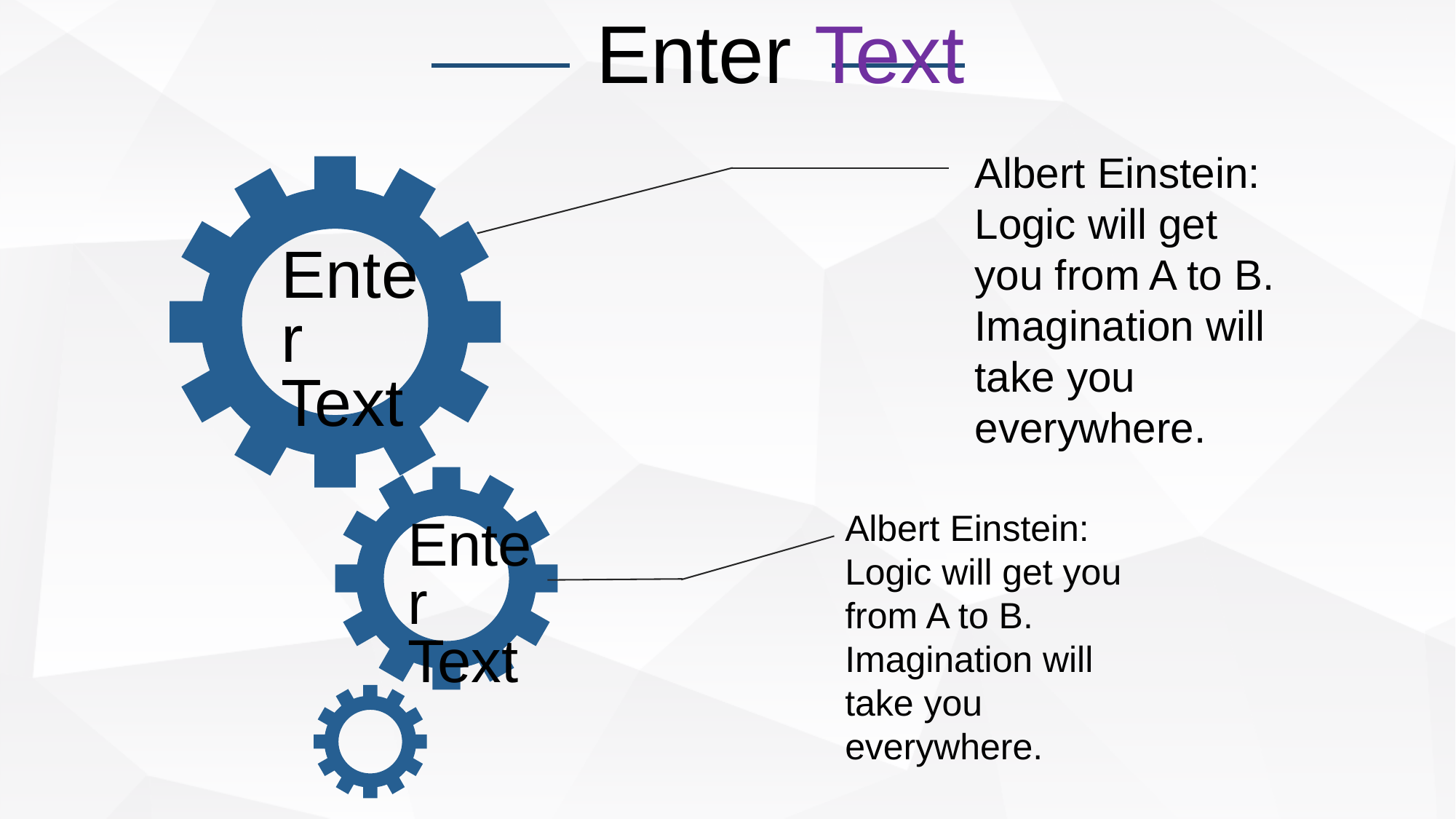

Enter Text
Albert Einstein: Logic will get you from A to B. Imagination will take you everywhere.

Enter Text

Albert Einstein: Logic will get you from A to B. Imagination will take you everywhere.
Enter Text